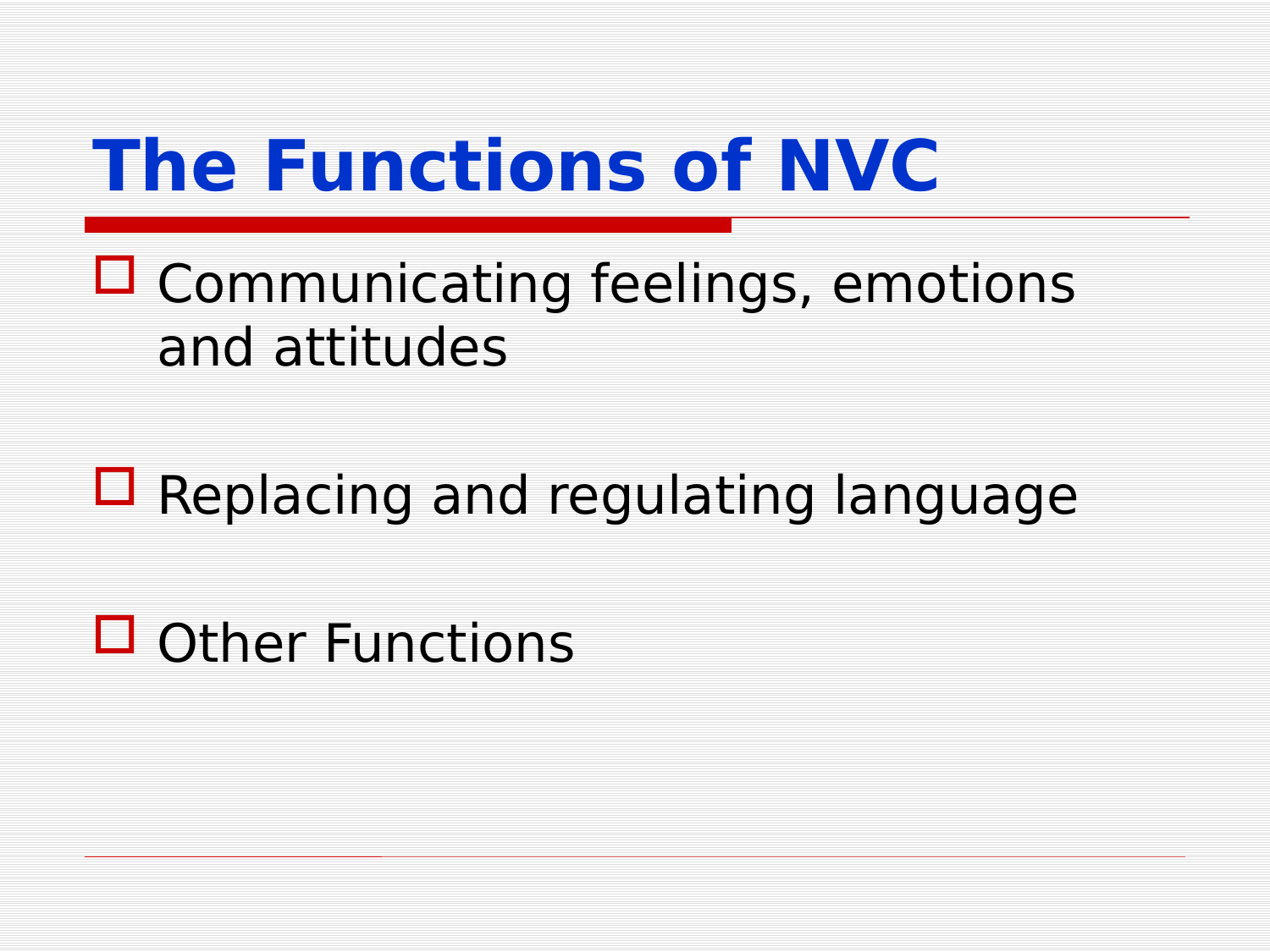

# The Functions of NVC
Communicating feelings, emotions and attitudes

Replacing and regulating language

Other Functions